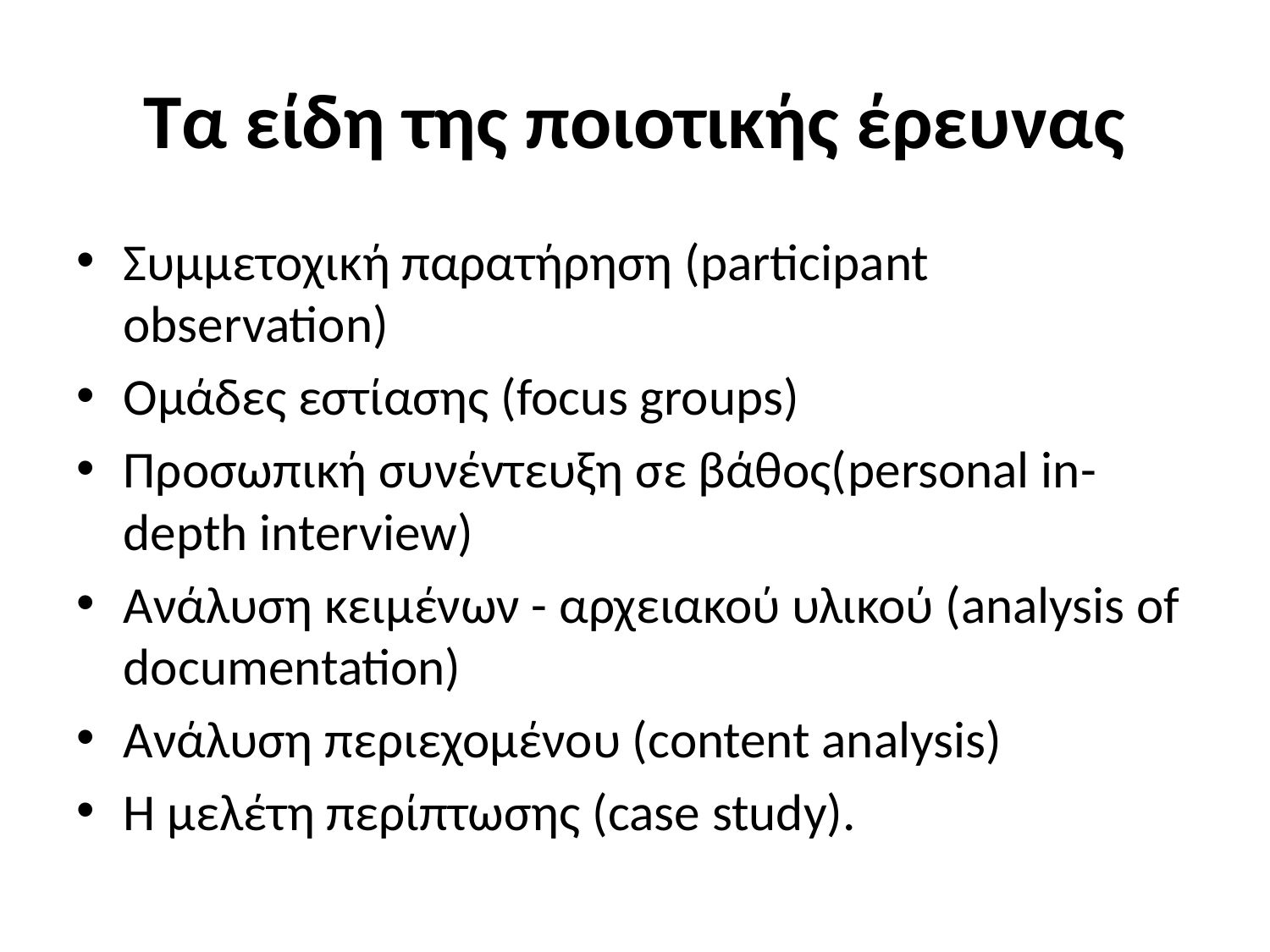

# Τα είδη της ποιοτικής έρευνας
Συμμετοχική παρατήρηση (participant observation)
Oμάδες εστίασης (focus groups)
Προσωπική συνέντευξη σε βάθος(personal in-depth interview)
Ανάλυση κειμένων - αρχειακού υλικού (analysis of documentation)
Ανάλυση περιεχομένου (content analysis)
Η μελέτη περίπτωσης (case study).